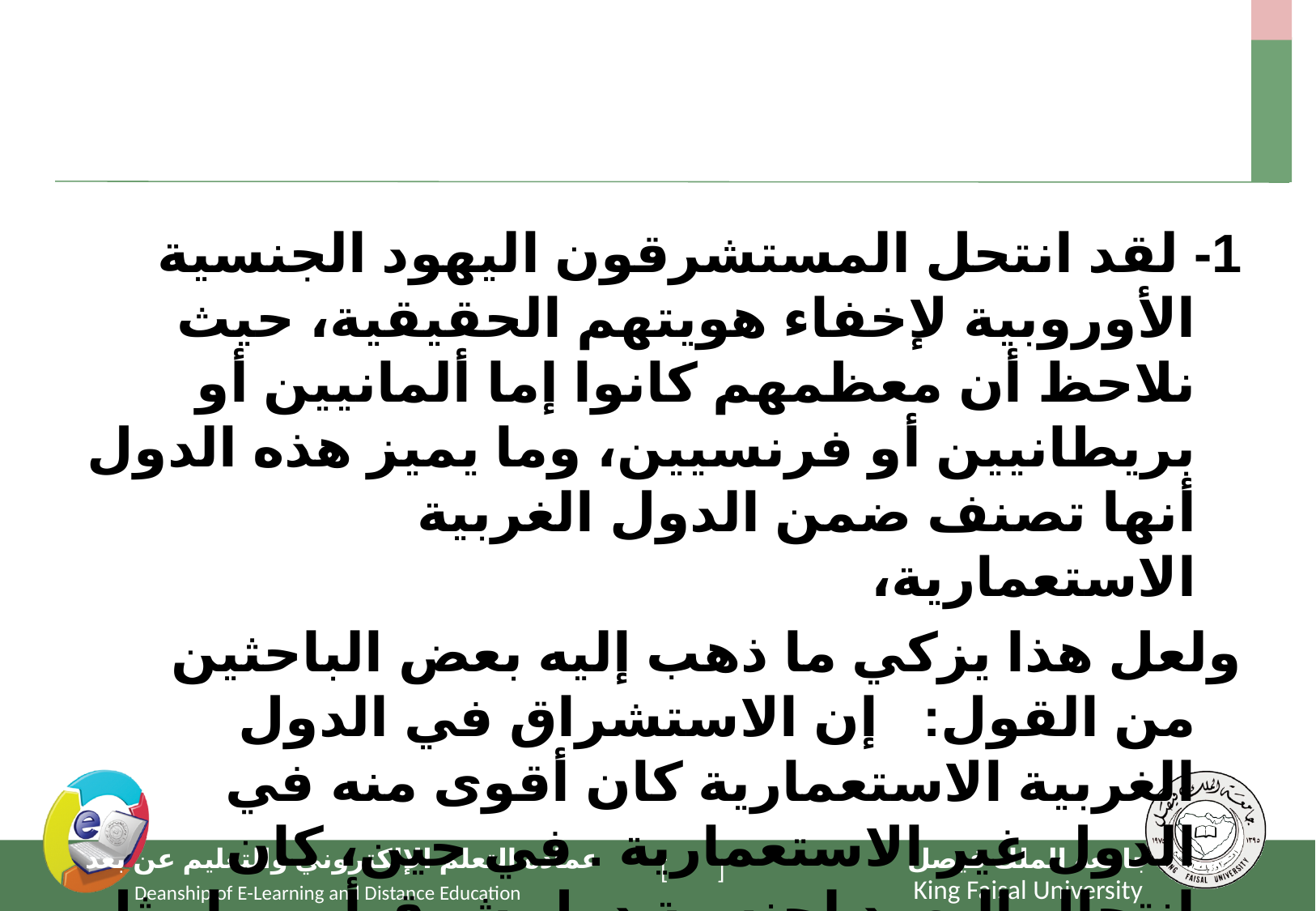

#
1- لقد انتحل المستشرقون اليهود الجنسية الأوروبية لإخفاء هويتهم الحقيقية، حيث نلاحظ أن معظمهم كانوا إما ألمانيين أو بريطانيين أو فرنسيين، وما يميز هذه الدول أنها تصنف ضمن الدول الغربية الاستعمارية،
ولعل هذا يزكي ما ذهب إليه بعض الباحثين  من القول:   إن الاستشراق في الدول الغربية الاستعمارية كان أقوى منه في الدول غير الاستعمارية . في حين، كان انتحال اليهود لجنسية دول شرق أوروبا مثل المجر وبولونيا وروسيا وغيرها قليلا،